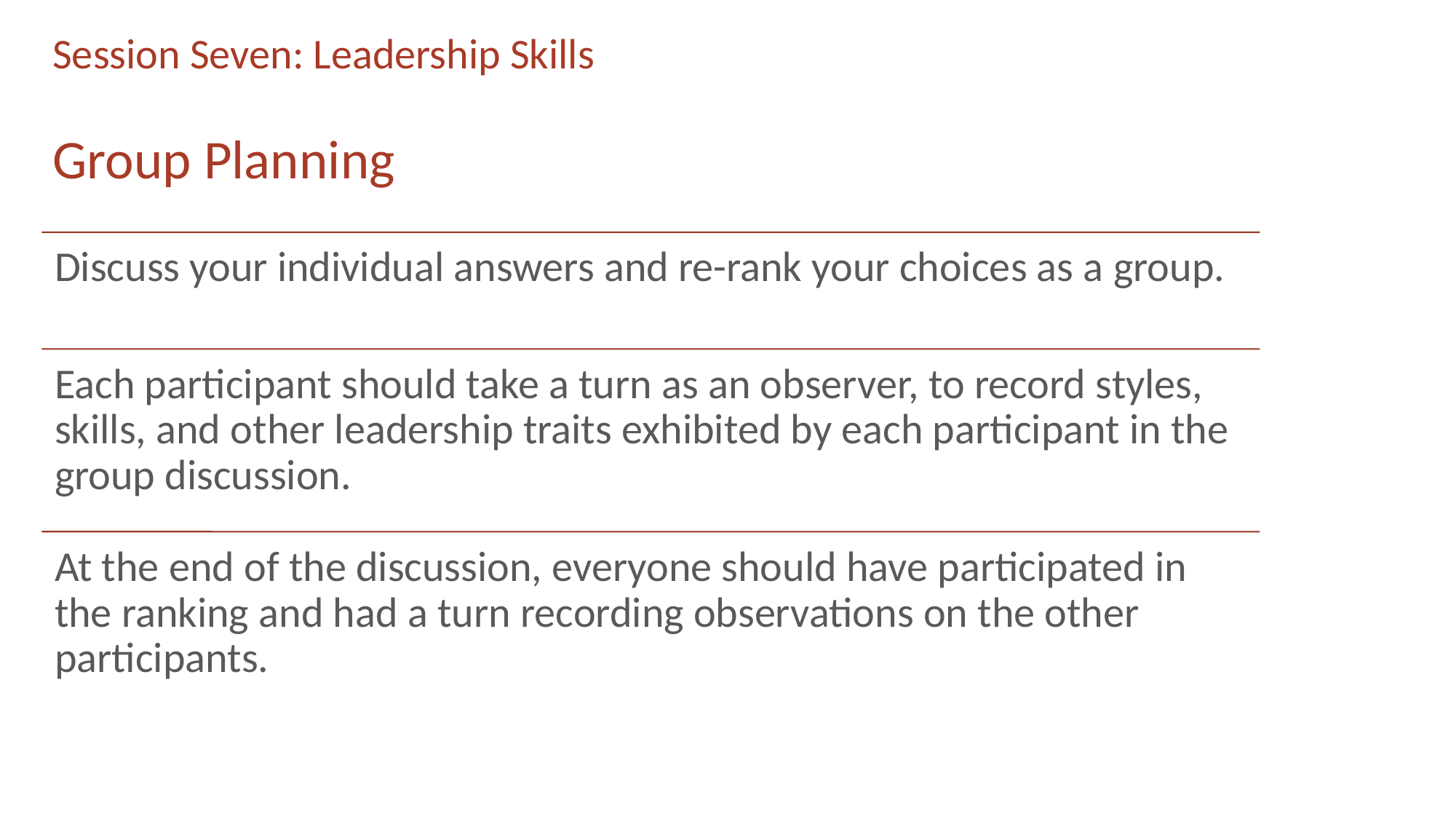

# Session Seven: Leadership Skills
Group Planning
Discuss your individual answers and re-rank your choices as a group.
Each participant should take a turn as an observer, to record styles, skills, and other leadership traits exhibited by each participant in the group discussion.
At the end of the discussion, everyone should have participated in the ranking and had a turn recording observations on the other participants.